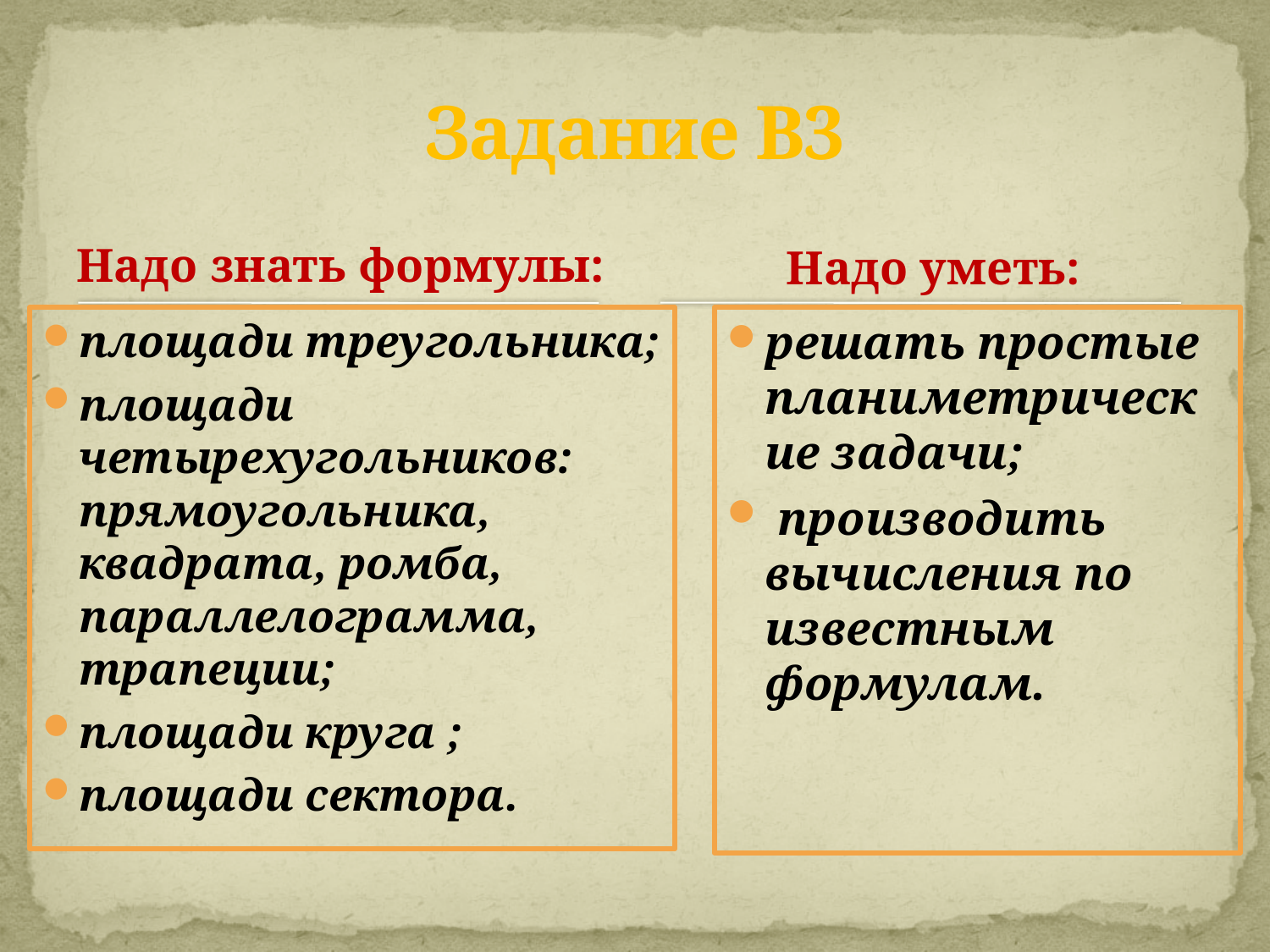

# Задание B3
Надо знать формулы:
Надо уметь:
площади треугольника;
площади четырехугольников: прямоугольника, квадрата, ромба, параллелограмма, трапеции;
площади круга ;
площади сектора.
решать простые планиметрические задачи;
 производить вычисления по известным формулам.